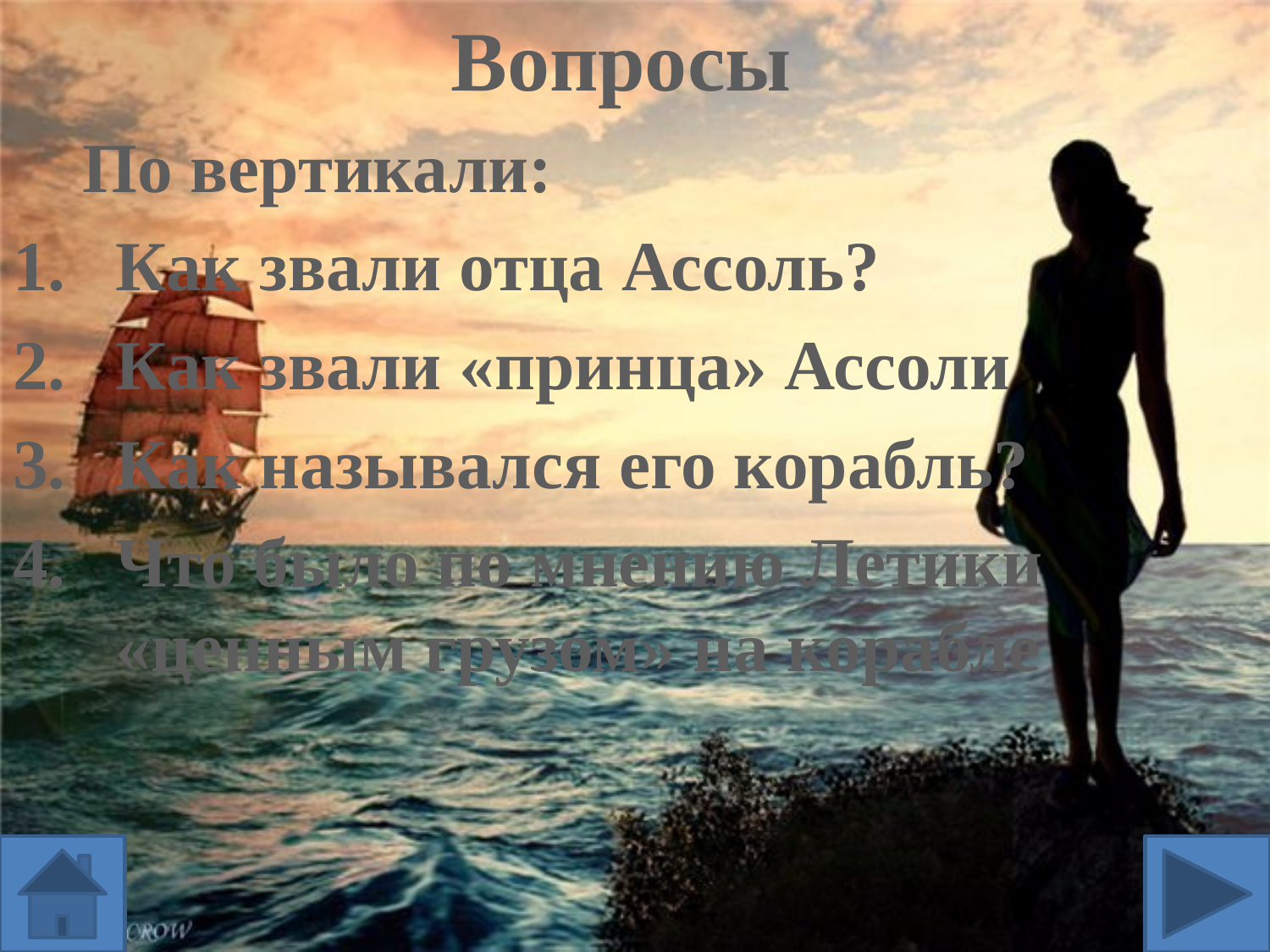

Вопросы
    По вертикали:
Как звали отца Ассоль?
Как звали «принца» Ассоли
Как назывался его корабль?
Что было по мнению Летики «ценным грузом» на корабле

#